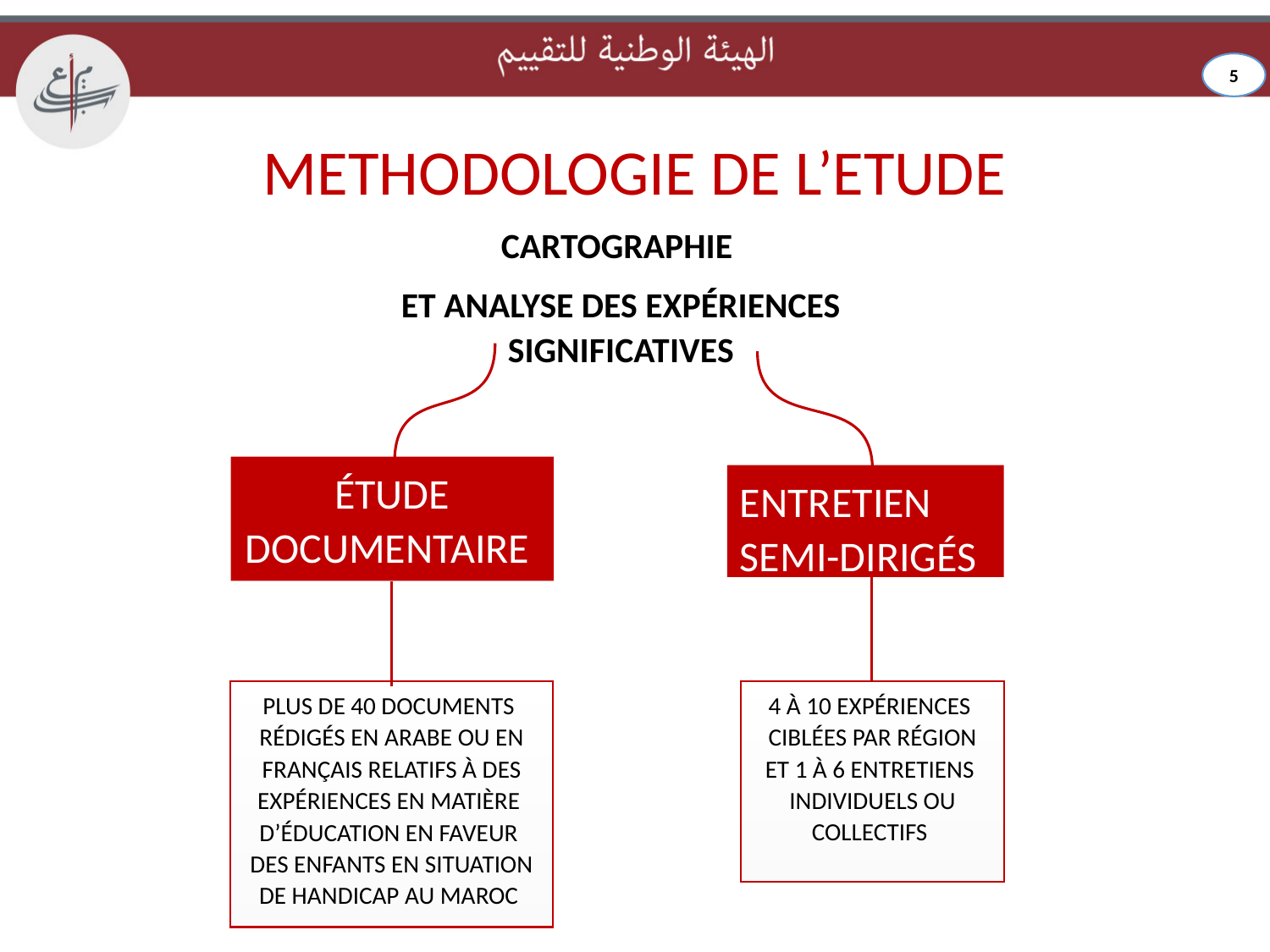

5
# METHODOLOGIE DE L’ETUDE

CARTOGRAPHIE
ET ANALYSE DES EXPÉRIENCES SIGNIFICATIVES
ÉTUDE DOCUMENTAIRE
ENTRETIEN SEMI-DIRIGÉS
PLUS DE 40 DOCUMENTS  RÉDIGÉS EN ARABE OU EN FRANÇAIS RELATIFS À DES EXPÉRIENCES EN MATIÈRE  D’ÉDUCATION EN FAVEUR  DES ENFANTS EN SITUATION DE HANDICAP AU MAROC
4 À 10 EXPÉRIENCES  CIBLÉES PAR RÉGION ET 1 À 6 ENTRETIENS  INDIVIDUELS OU COLLECTIFS